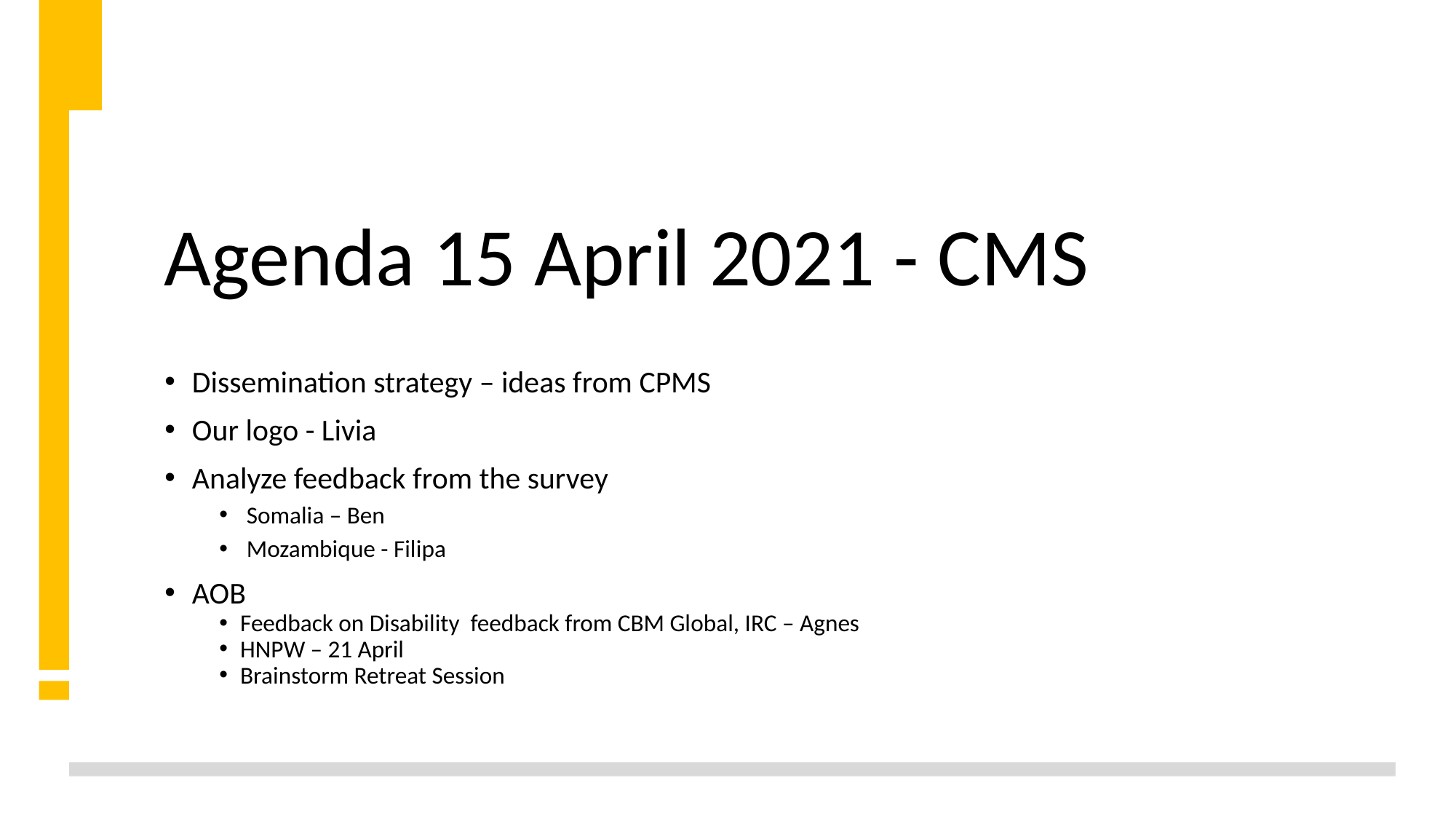

# Agenda 15 April 2021 - CMS
Dissemination strategy – ideas from CPMS
Our logo - Livia
Analyze feedback from the survey
Somalia – Ben
Mozambique - Filipa
AOB
Feedback on Disability  feedback from CBM Global, IRC – Agnes
HNPW – 21 April
Brainstorm Retreat Session